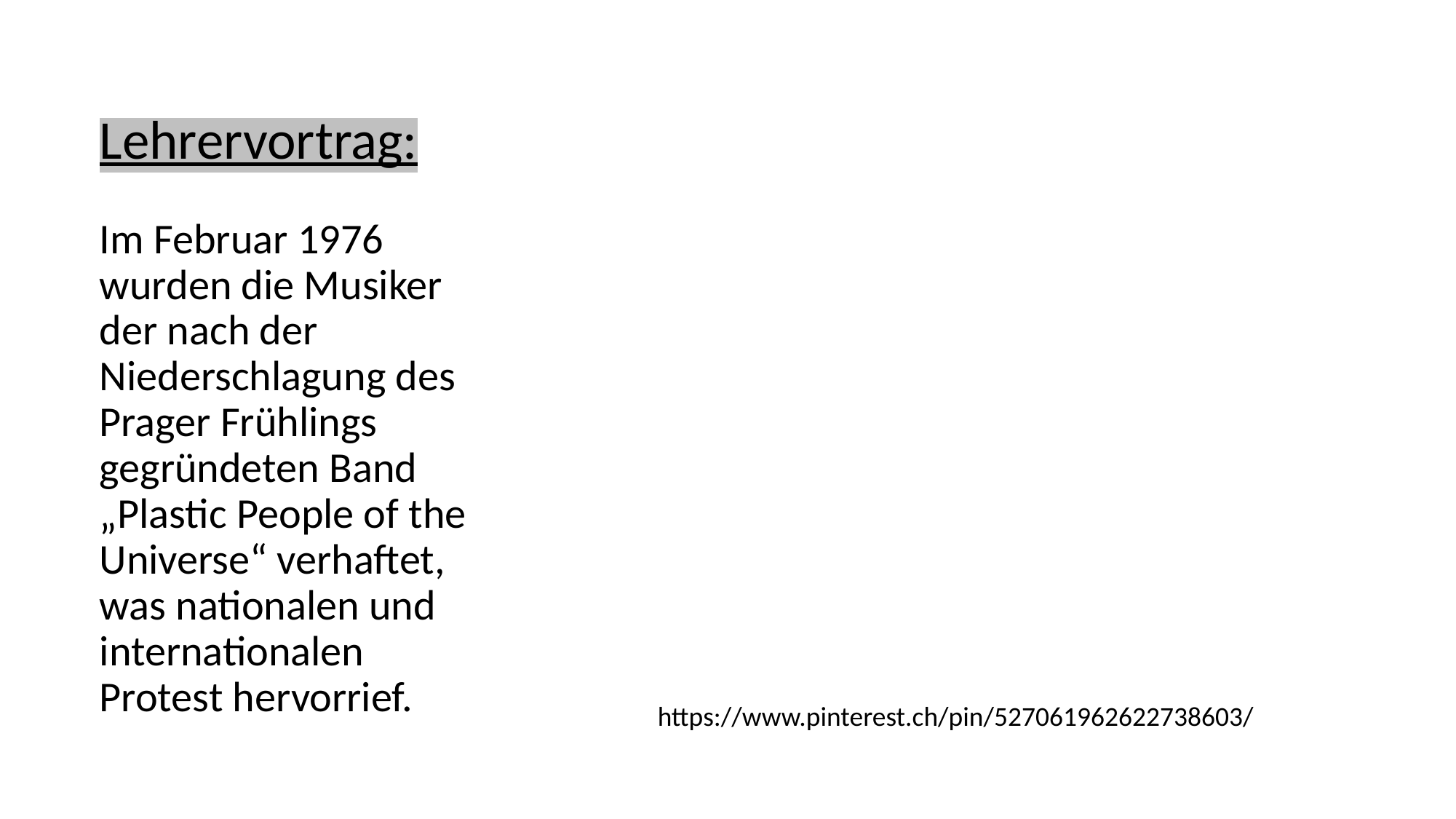

# Lehrervortrag: Im Februar 1976 wurden die Musiker der nach der Niederschlagung des Prager Frühlings gegründeten Band „Plastic People of the Universe“ verhaftet, was nationalen und internationalen Protest hervorrief.
https://www.pinterest.ch/pin/527061962622738603/